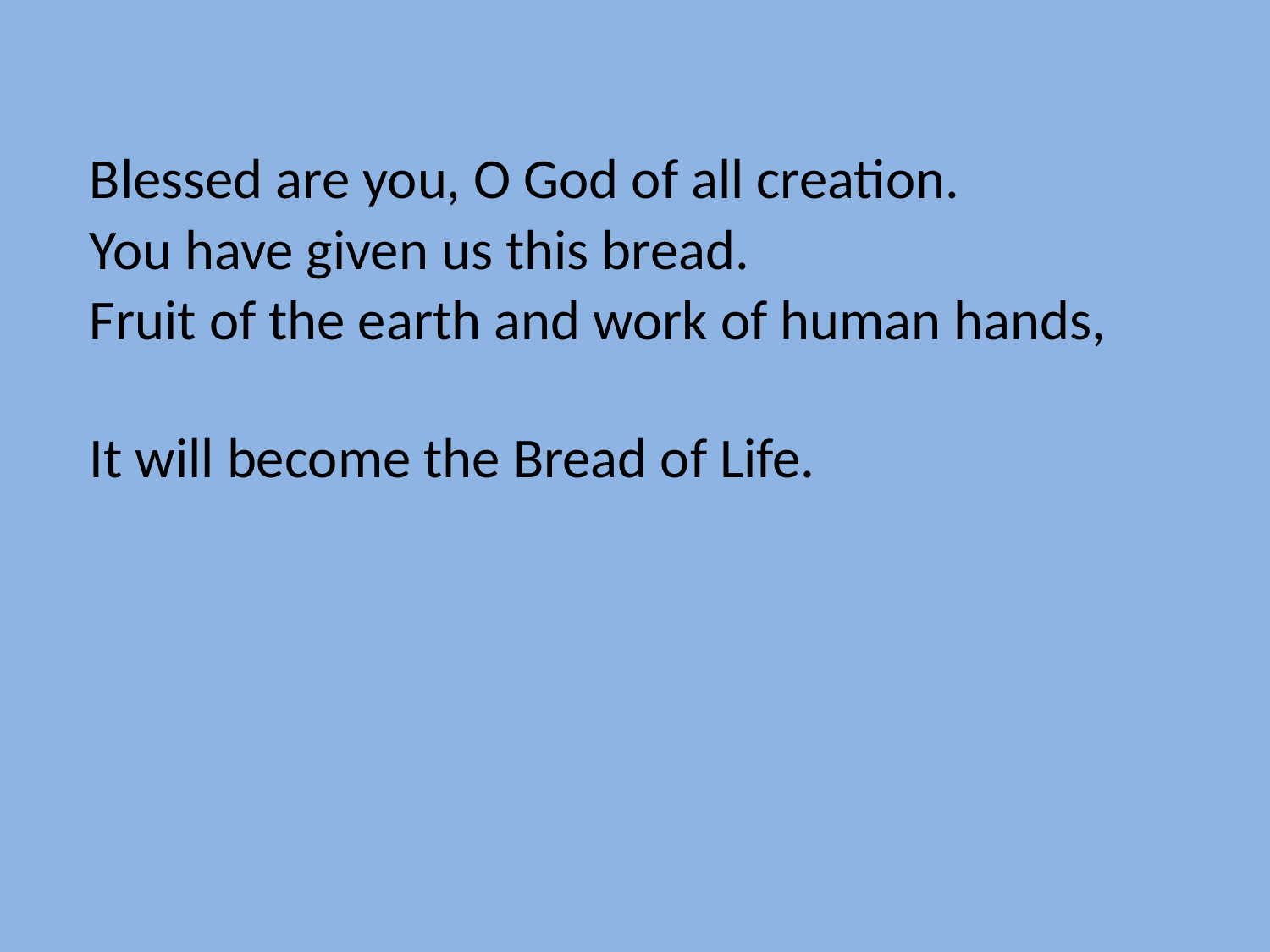

Blessed are you, O God of all creation.
You have given us this bread.
Fruit of the earth and work of human hands,
It will become the Bread of Life.